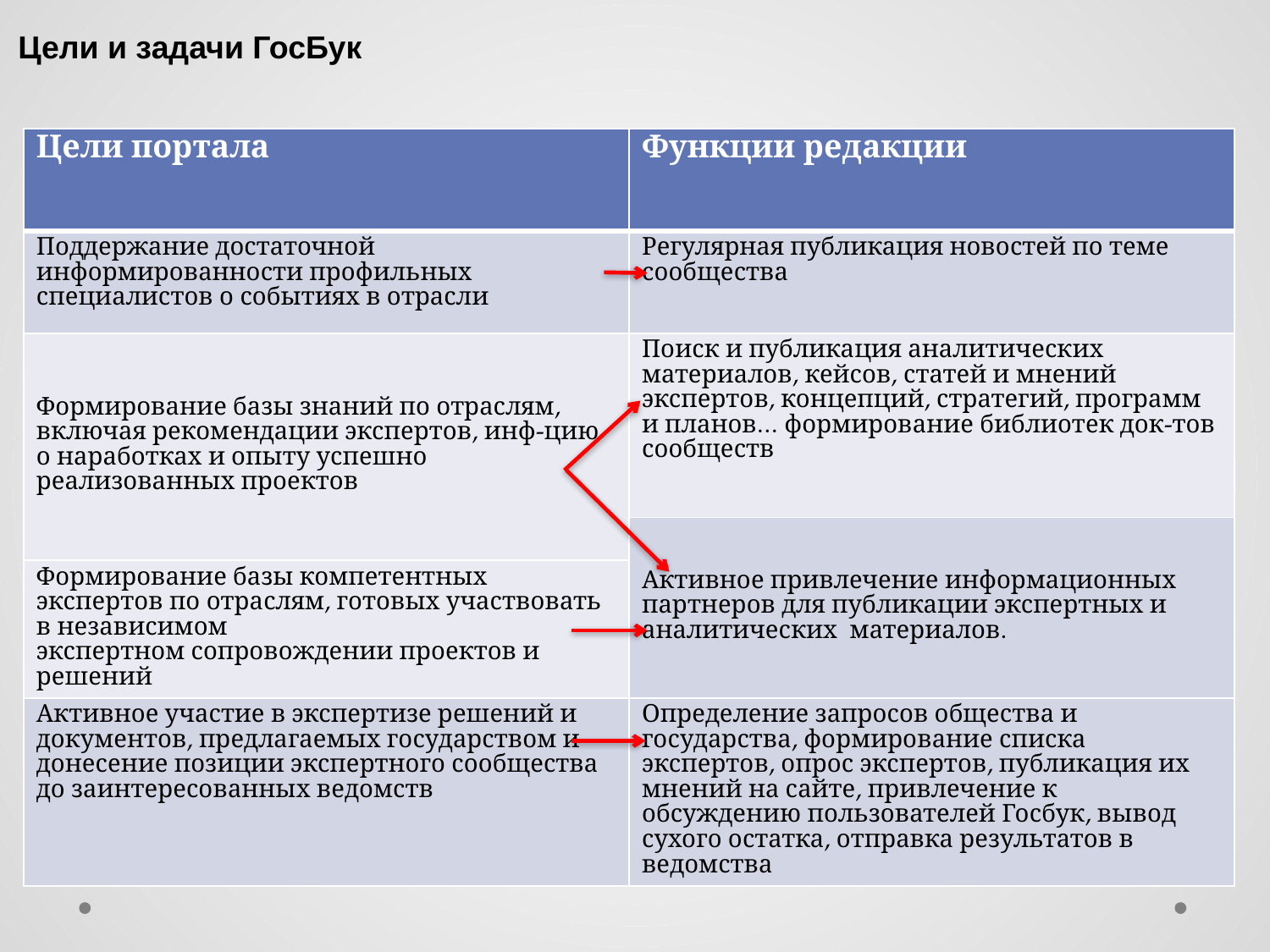

Цели и задачи ГосБук
| Цели портала | Функции редакции |
| --- | --- |
| Поддержание достаточной информированности профильных специалистов о событиях в отрасли | Регулярная публикация новостей по теме сообщества |
| Формирование базы знаний по отраслям, включая рекомендации экспертов, инф-цию о наработках и опыту успешно реализованных проектов | Поиск и публикация аналитических материалов, кейсов, статей и мнений экспертов, концепций, стратегий, программ и планов… формирование библиотек док-тов сообществ |
|  | Активное привлечение информационных партнеров для публикации экспертных и аналитических материалов. |
| Формирование базы компетентных экспертов по отраслям, готовых участвовать в независимом экспертном сопровождении проектов и решений |  |
| Активное участие в экспертизе решений и документов, предлагаемых государством и донесение позиции экспертного сообщества до заинтересованных ведомств | Определение запросов общества и государства, формирование списка экспертов, опрос экспертов, публикация их мнений на сайте, привлечение к обсуждению пользователей Госбук, вывод сухого остатка, отправка результатов в ведомства |